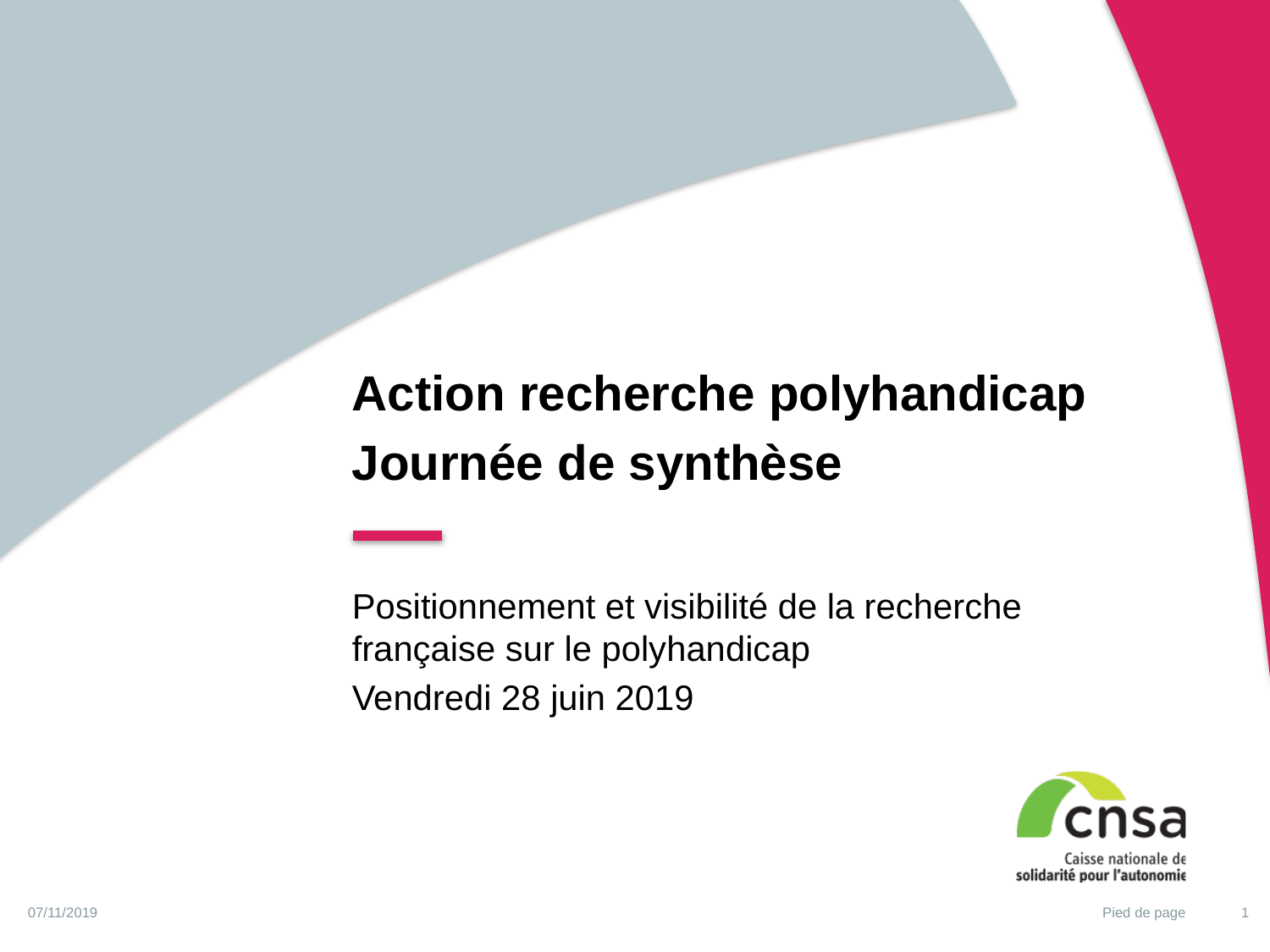

Action recherche polyhandicap
Journée de synthèse
Positionnement et visibilité de la recherche française sur le polyhandicap
Vendredi 28 juin 2019